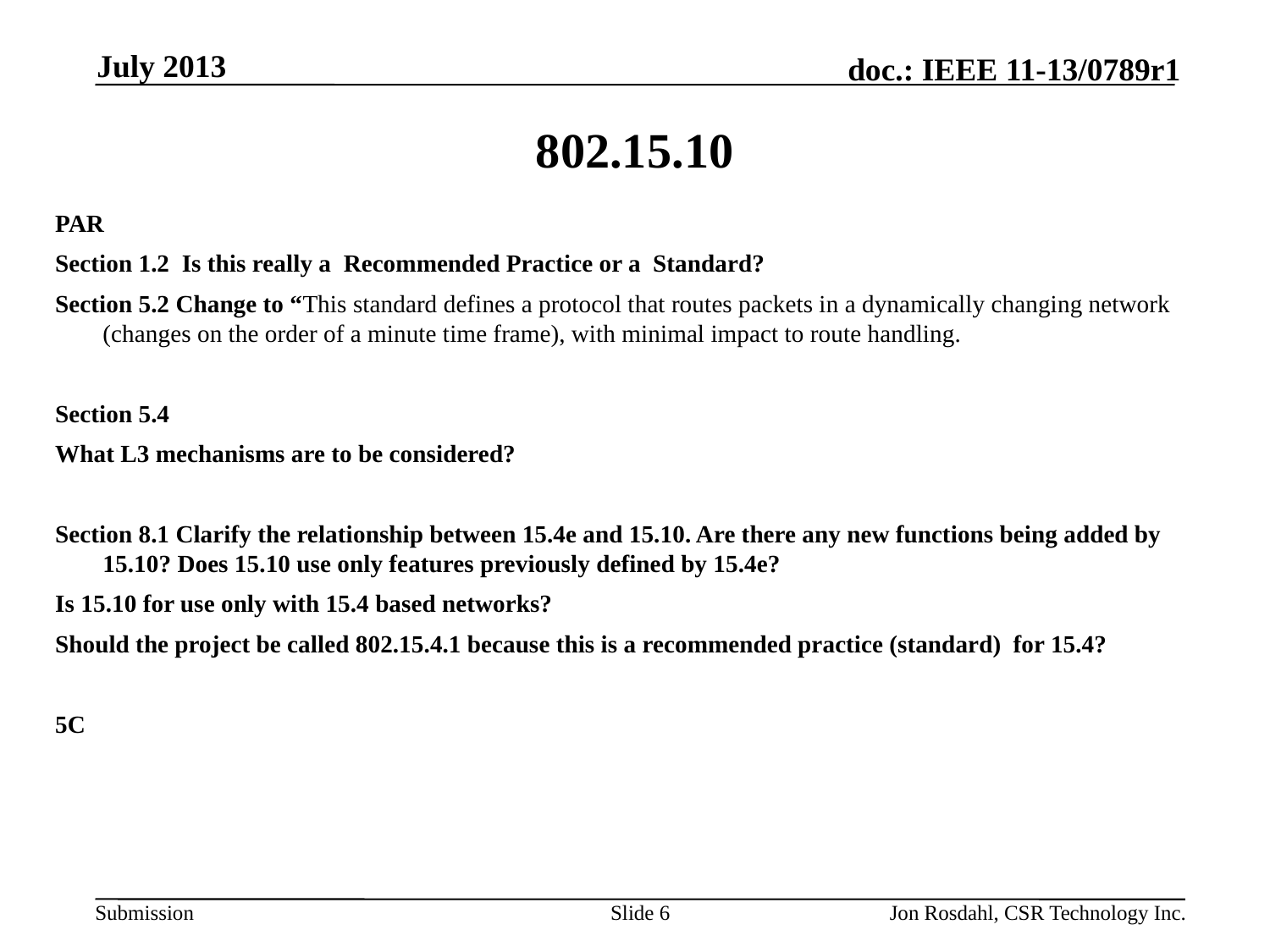

July 2013
# 802.15.10
PAR
Section 1.2  Is this really a  Recommended Practice or a  Standard?
Section 5.2 Change to “This standard defines a protocol that routes packets in a dynamically changing network (changes on the order of a minute time frame), with minimal impact to route handling.

Section 5.4
What L3 mechanisms are to be considered?

Section 8.1 Clarify the relationship between 15.4e and 15.10. Are there any new functions being added by 15.10? Does 15.10 use only features previously defined by 15.4e?
Is 15.10 for use only with 15.4 based networks?
Should the project be called 802.15.4.1 because this is a recommended practice (standard)  for 15.4?

5C
Slide 6
Jon Rosdahl, CSR Technology Inc.